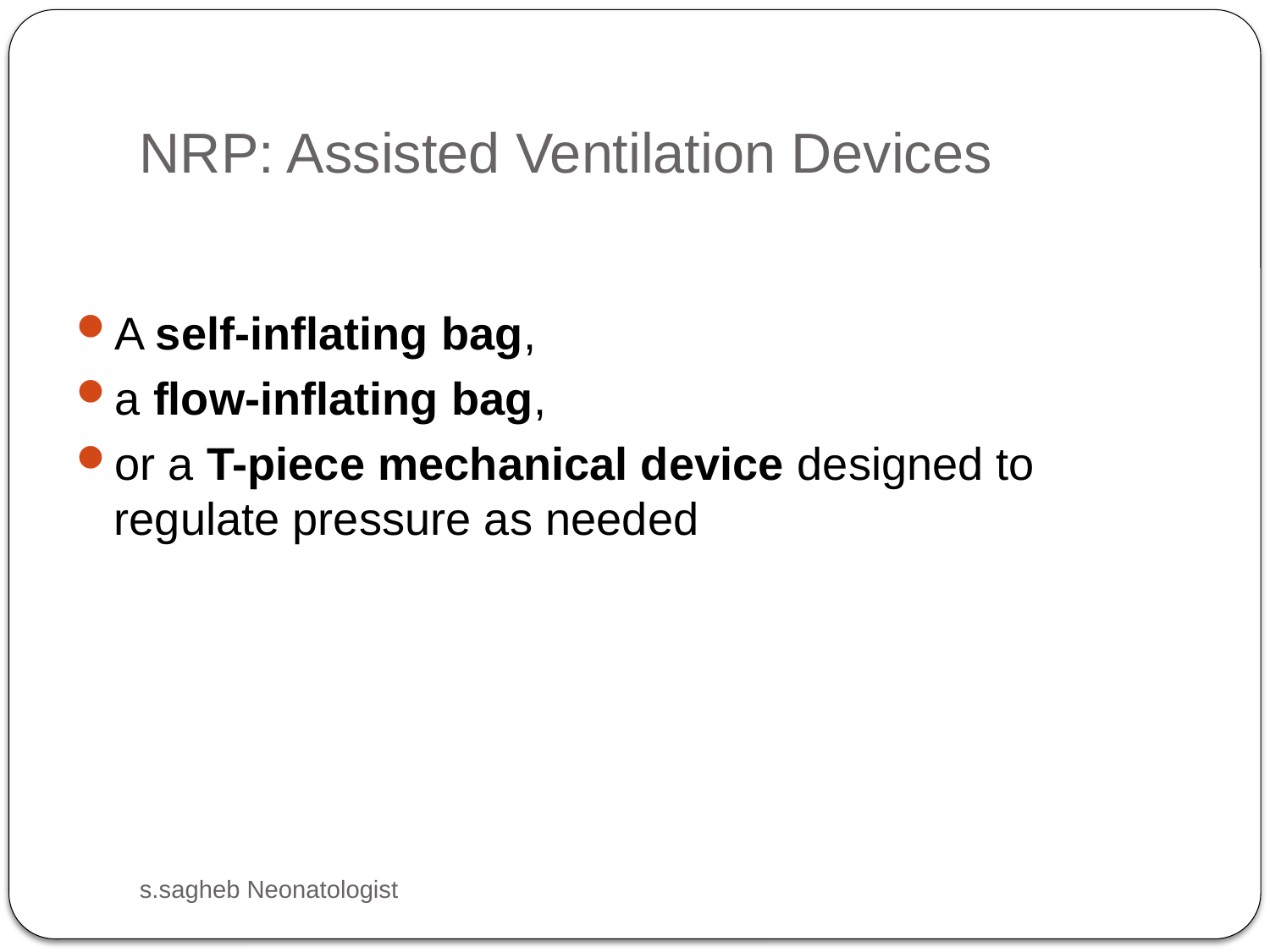

# NRP: Assisted Ventilation Devices

A self-inflating bag,
a flow-inflating bag,
or a T-piece mechanical device designed to regulate pressure as needed

s.sagheb Neonatologist